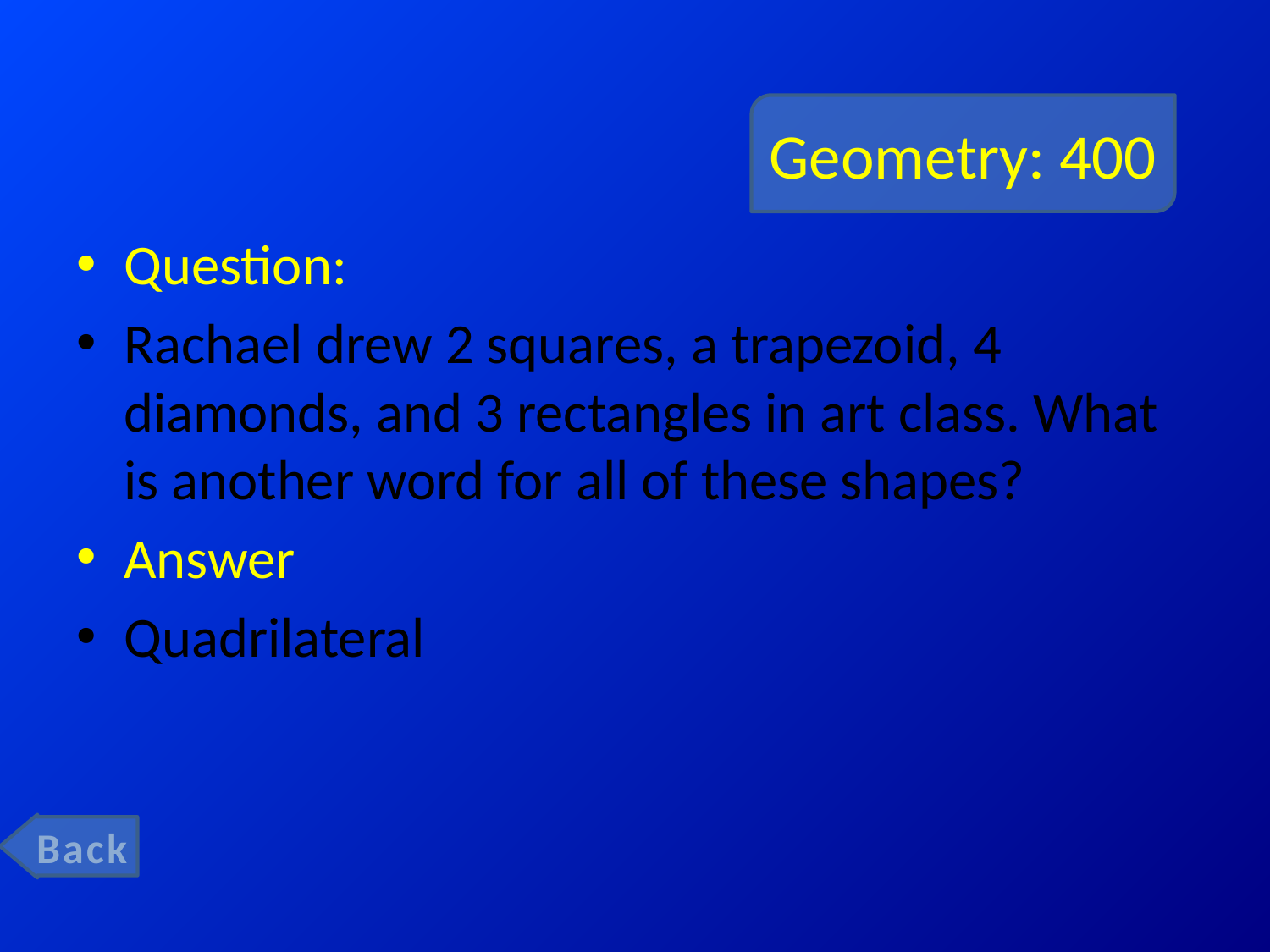

# Geometry: 400

Question:
Rachael drew 2 squares, a trapezoid, 4 diamonds, and 3 rectangles in art class. What is another word for all of these shapes?
Answer
Quadrilateral

Back